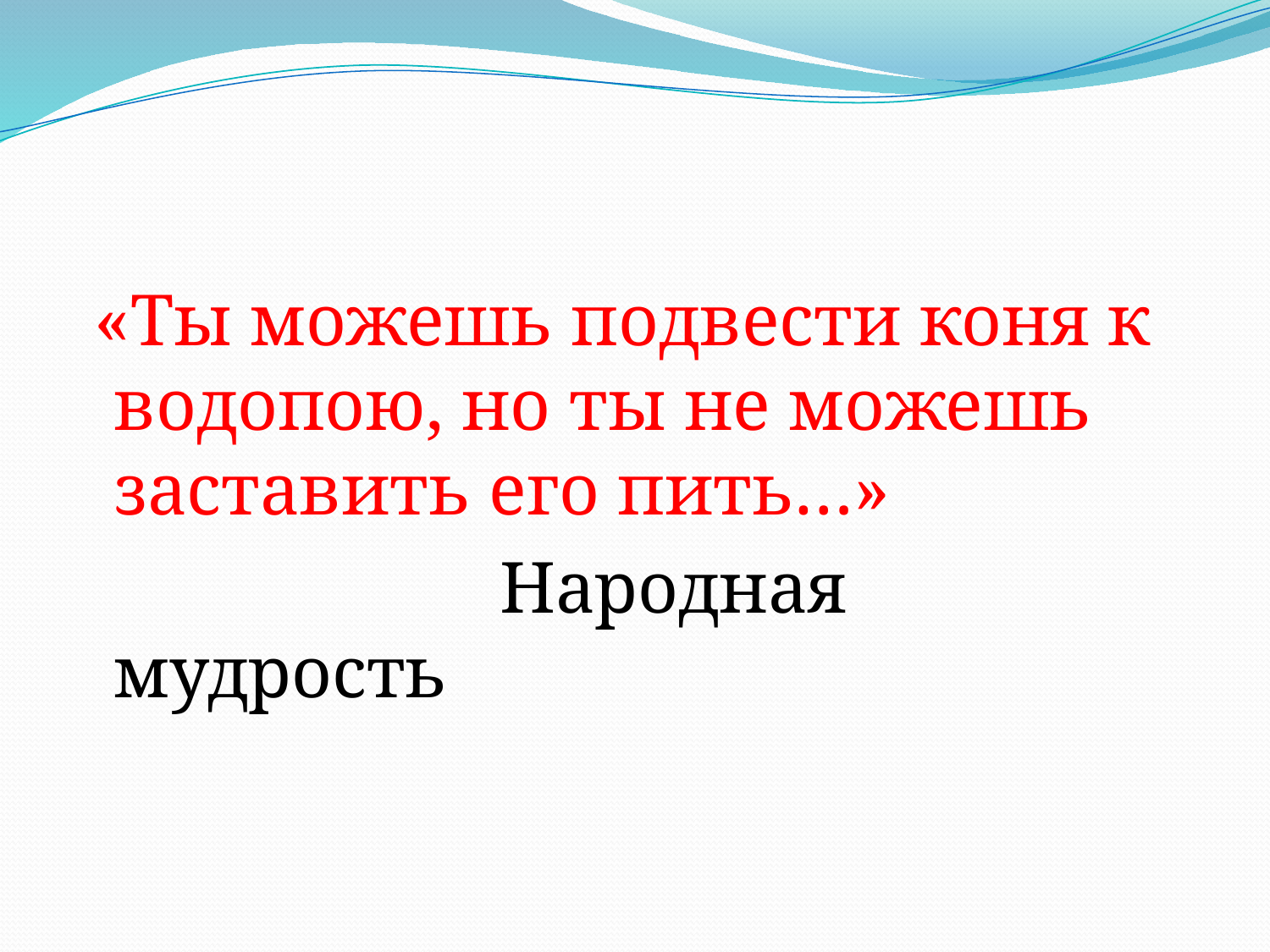

«Ты можешь подвести коня к водопою, но ты не можешь заставить его пить…»
                       Народная мудрость